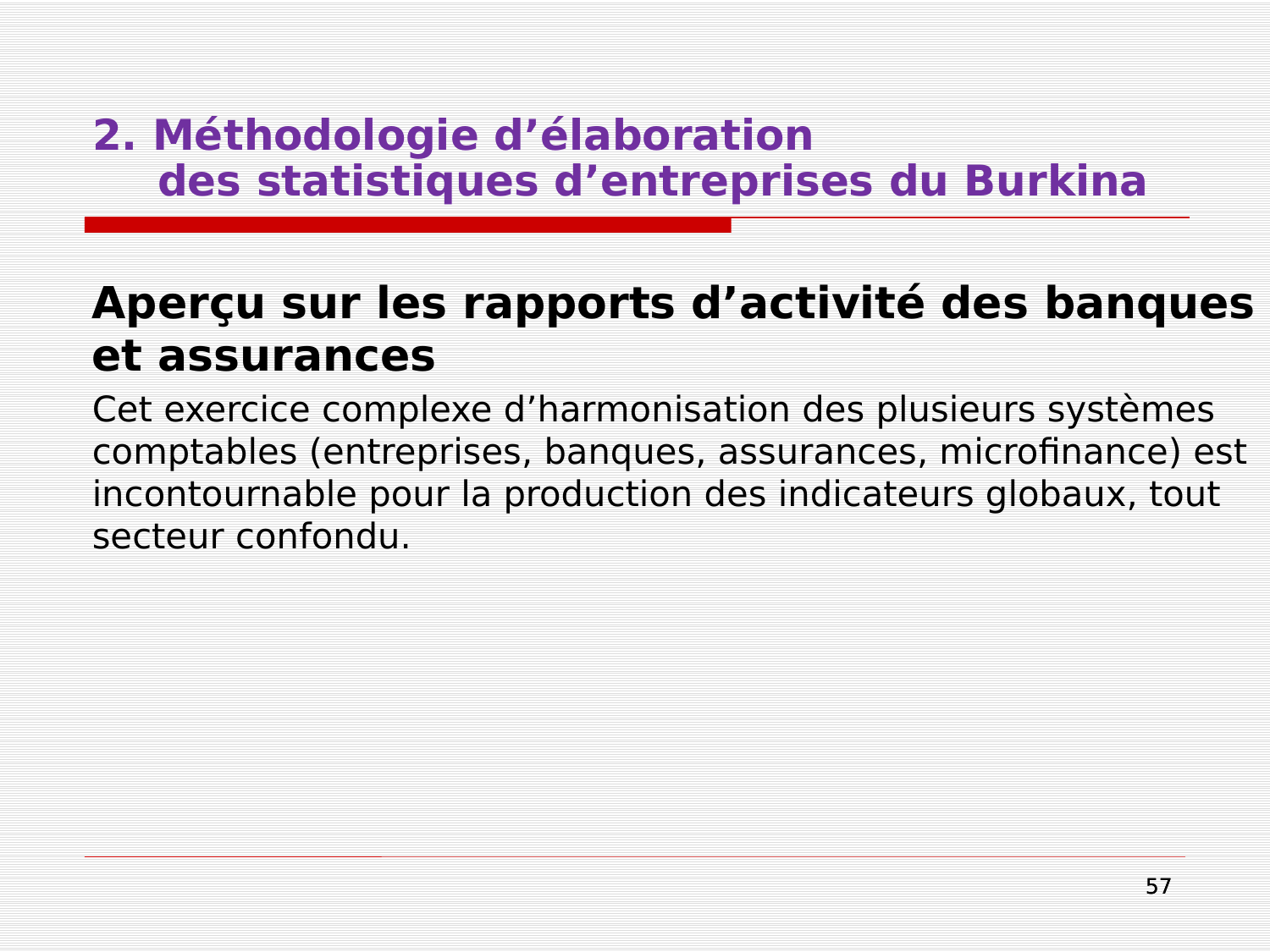

# 2. Méthodologie d’élaboration des statistiques d’entreprises du Burkina
Aperçu sur les rapports d’activité des banques et assurances
Cet exercice complexe d’harmonisation des plusieurs systèmes comptables (entreprises, banques, assurances, microfinance) est incontournable pour la production des indicateurs globaux, tout secteur confondu.

57
57